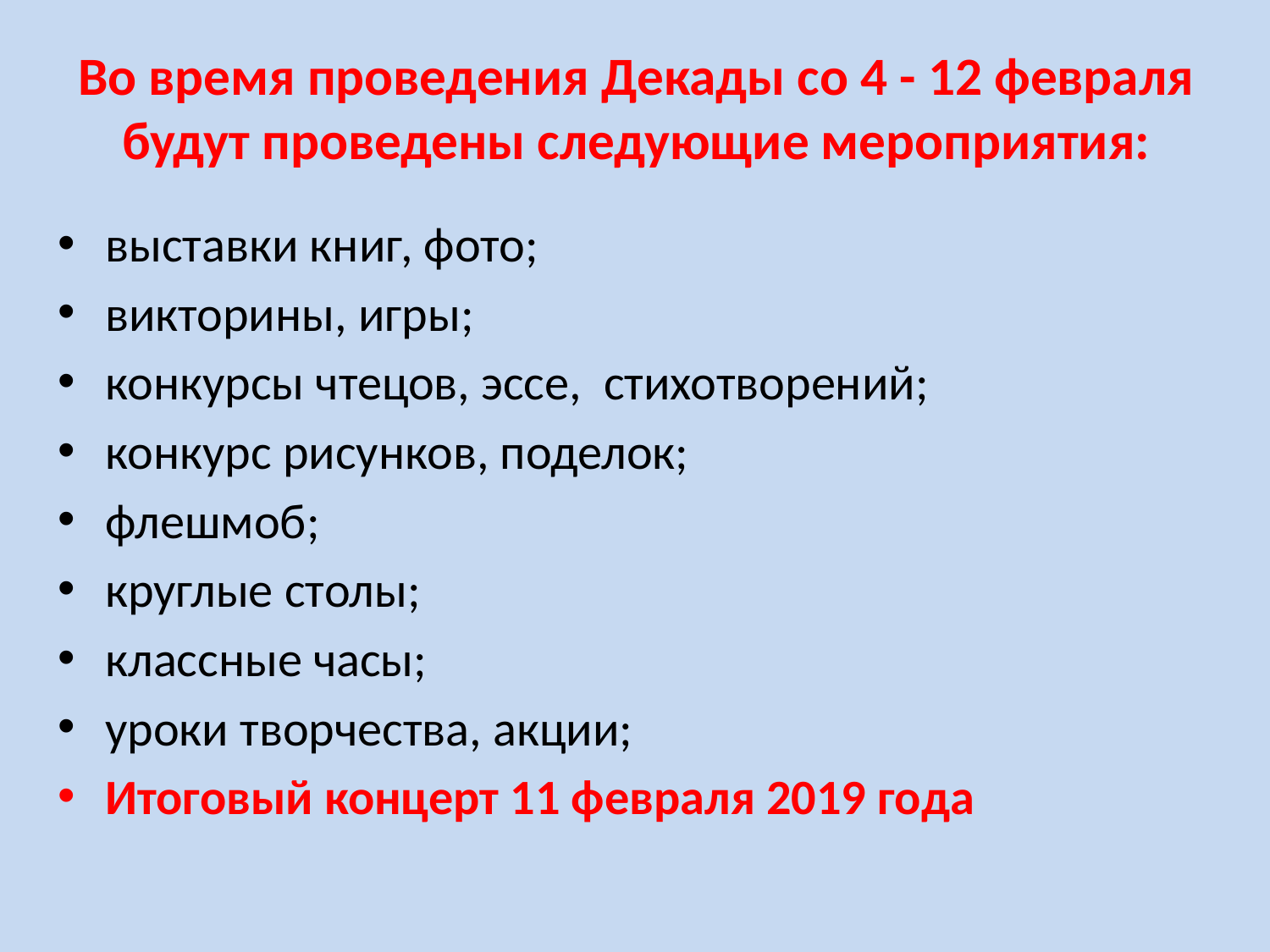

# Во время проведения Декады со 4 - 12 февраля будут проведены следующие мероприятия:
выставки книг, фото;
викторины, игры;
конкурсы чтецов, эссе,  стихотворений;
конкурс рисунков, поделок;
флешмоб;
круглые столы;
классные часы;
уроки творчества, акции;
Итоговый концерт 11 февраля 2019 года